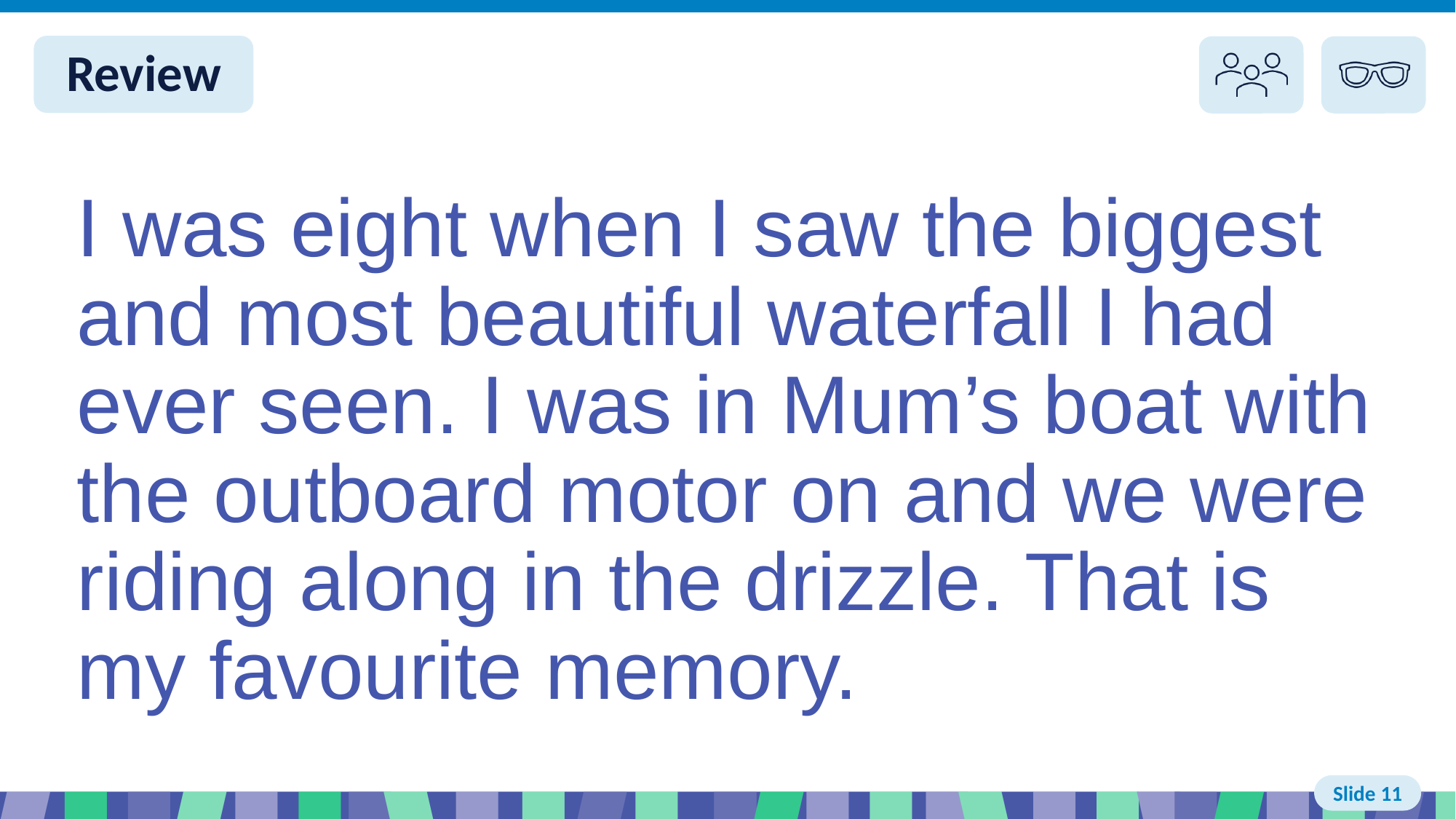

Slide 11 Review You do
I was eight when I saw the biggest and most beautiful waterfall I had ever seen. I was in Mum’s boat with the outboard motor on and we were riding along in the drizzle. That is my favourite memory.